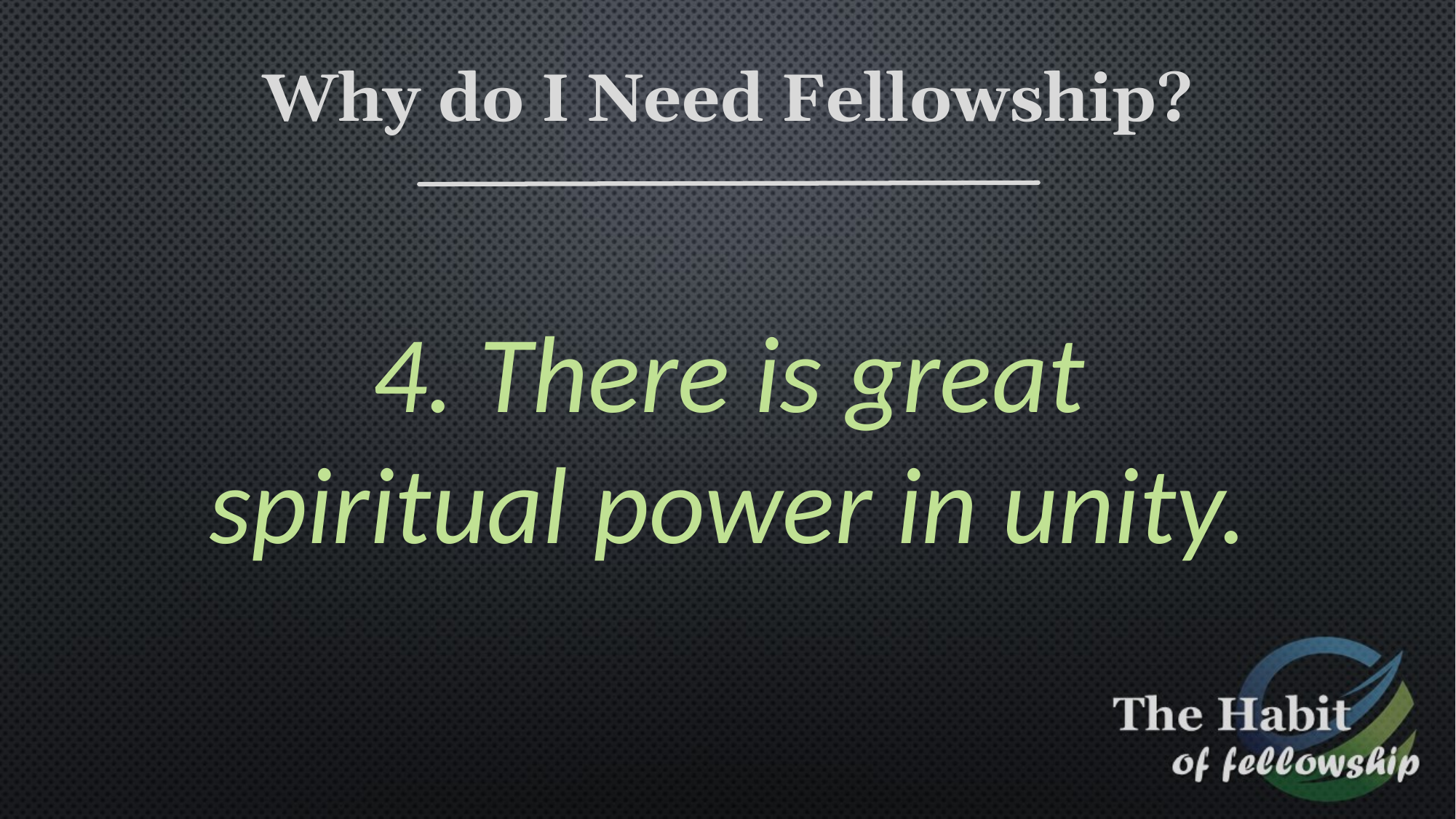

Why do I Need Fellowship?
4. There is great spiritual power in unity.